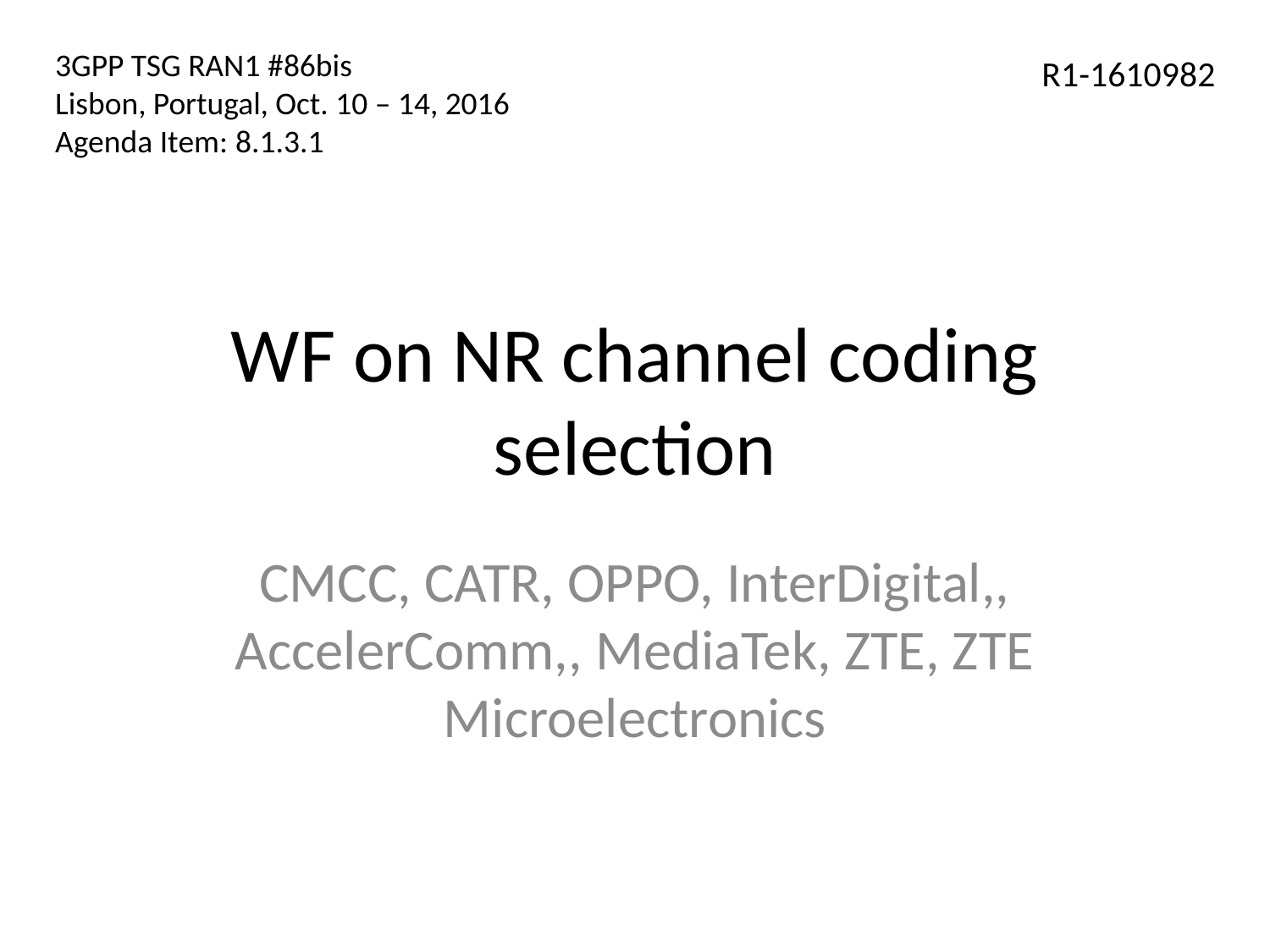

3GPP TSG RAN1 #86bis
Lisbon, Portugal, Oct. 10 – 14, 2016
Agenda Item: 8.1.3.1
R1-1610982
# WF on NR channel coding selection
CMCC, CATR, OPPO, InterDigital,, AccelerComm,, MediaTek, ZTE, ZTE Microelectronics